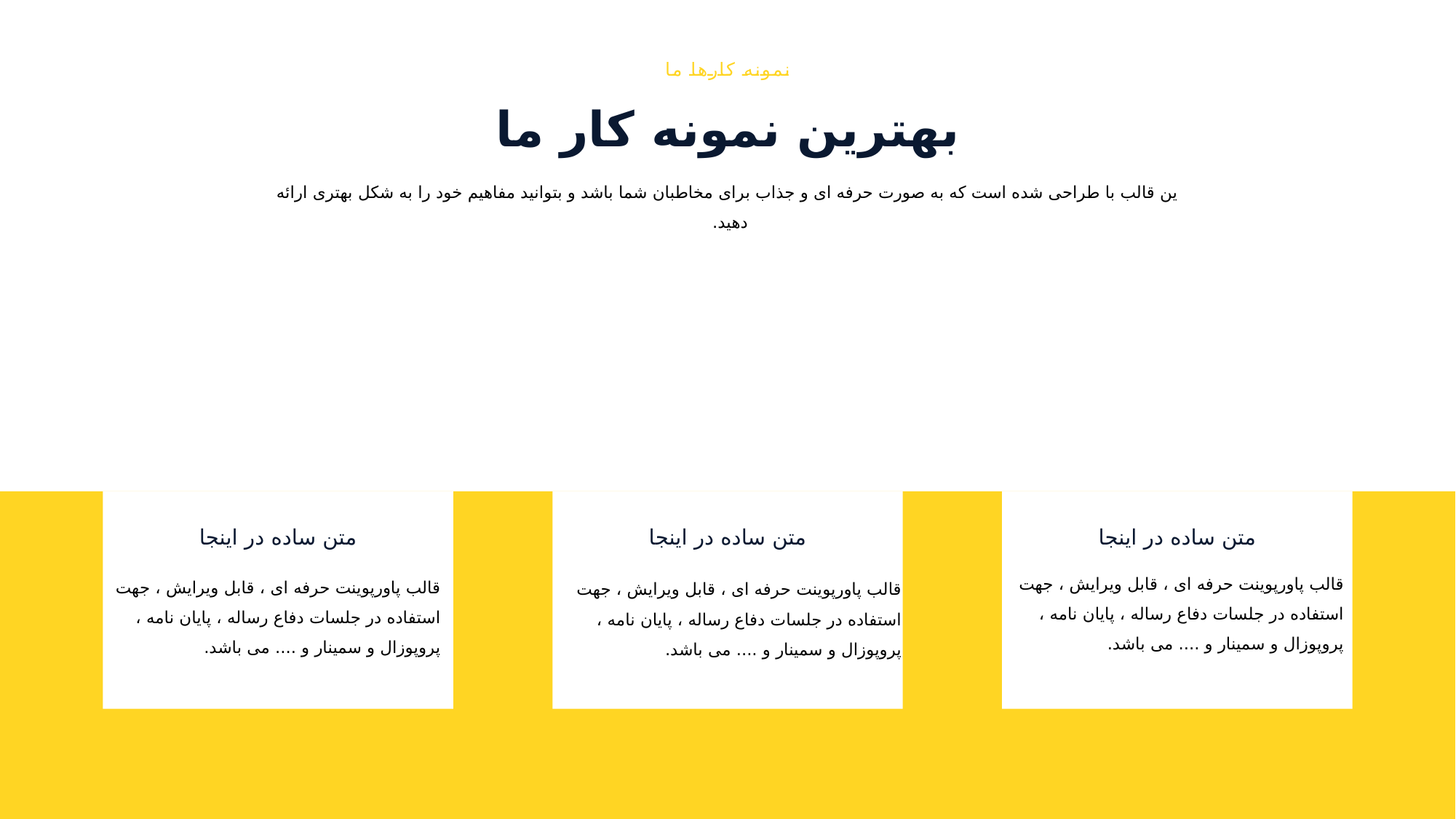

نمونه کارها ما
بهترین نمونه کار ما
ین قالب با طراحی شده است که به صورت حرفه ای و جذاب برای مخاطبان شما باشد و بتوانید مفاهیم خود را به شکل بهتری ارائه دهید.

متن ساده در اینجا
متن ساده در اینجا
متن ساده در اینجا
قالب پاورپوينت حرفه ای ، قابل ویرایش ، جهت استفاده در جلسات دفاع رساله ، پایان نامه ، پروپوزال و سمینار و .... می باشد.
قالب پاورپوينت حرفه ای ، قابل ویرایش ، جهت استفاده در جلسات دفاع رساله ، پایان نامه ، پروپوزال و سمینار و .... می باشد.
قالب پاورپوينت حرفه ای ، قابل ویرایش ، جهت استفاده در جلسات دفاع رساله ، پایان نامه ، پروپوزال و سمینار و .... می باشد.